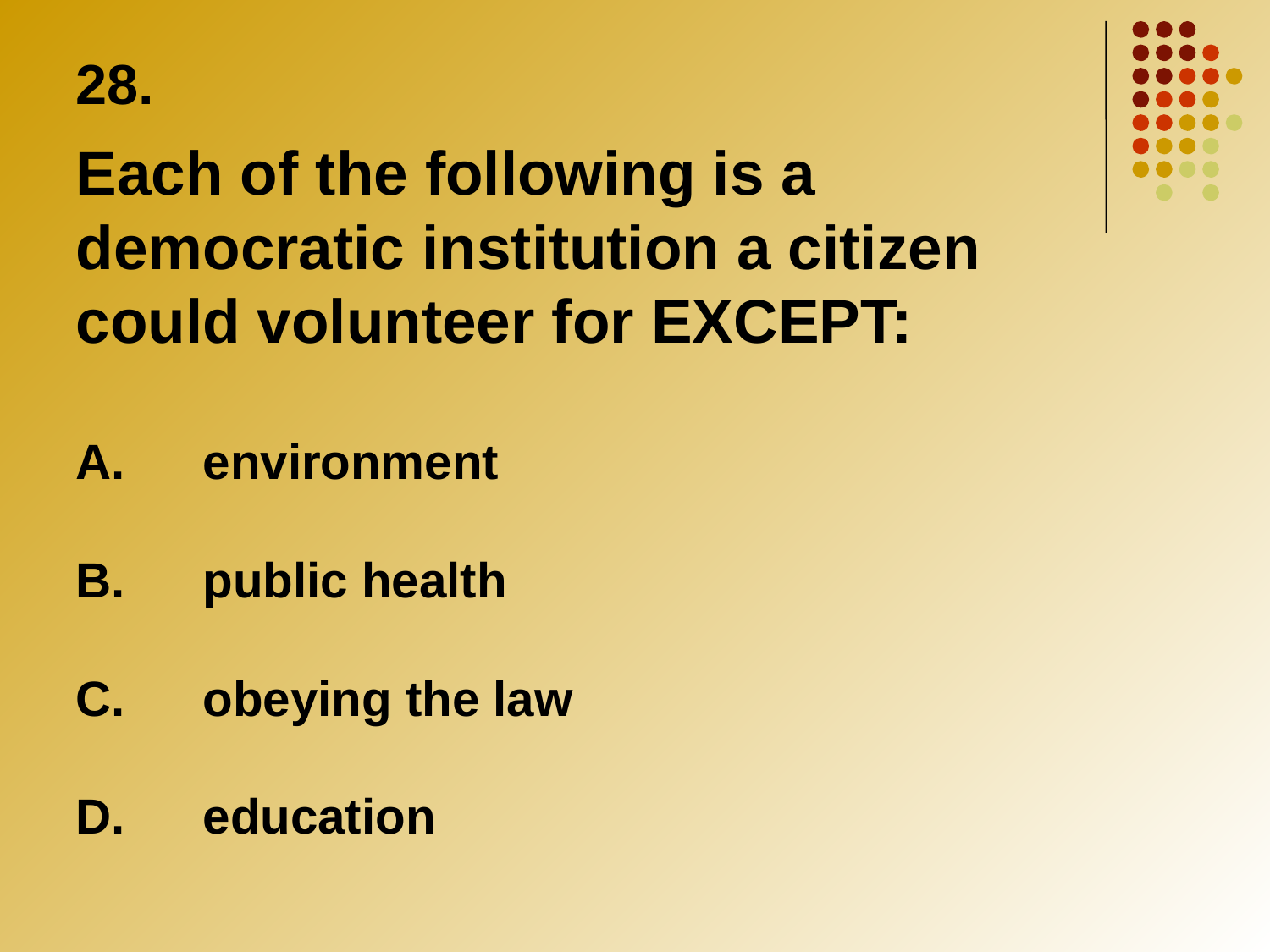

28.
Each of the following is a democratic institution a citizen could volunteer for EXCEPT:
A.	environment
B.  	public health
C.	obeying the law
D.	education